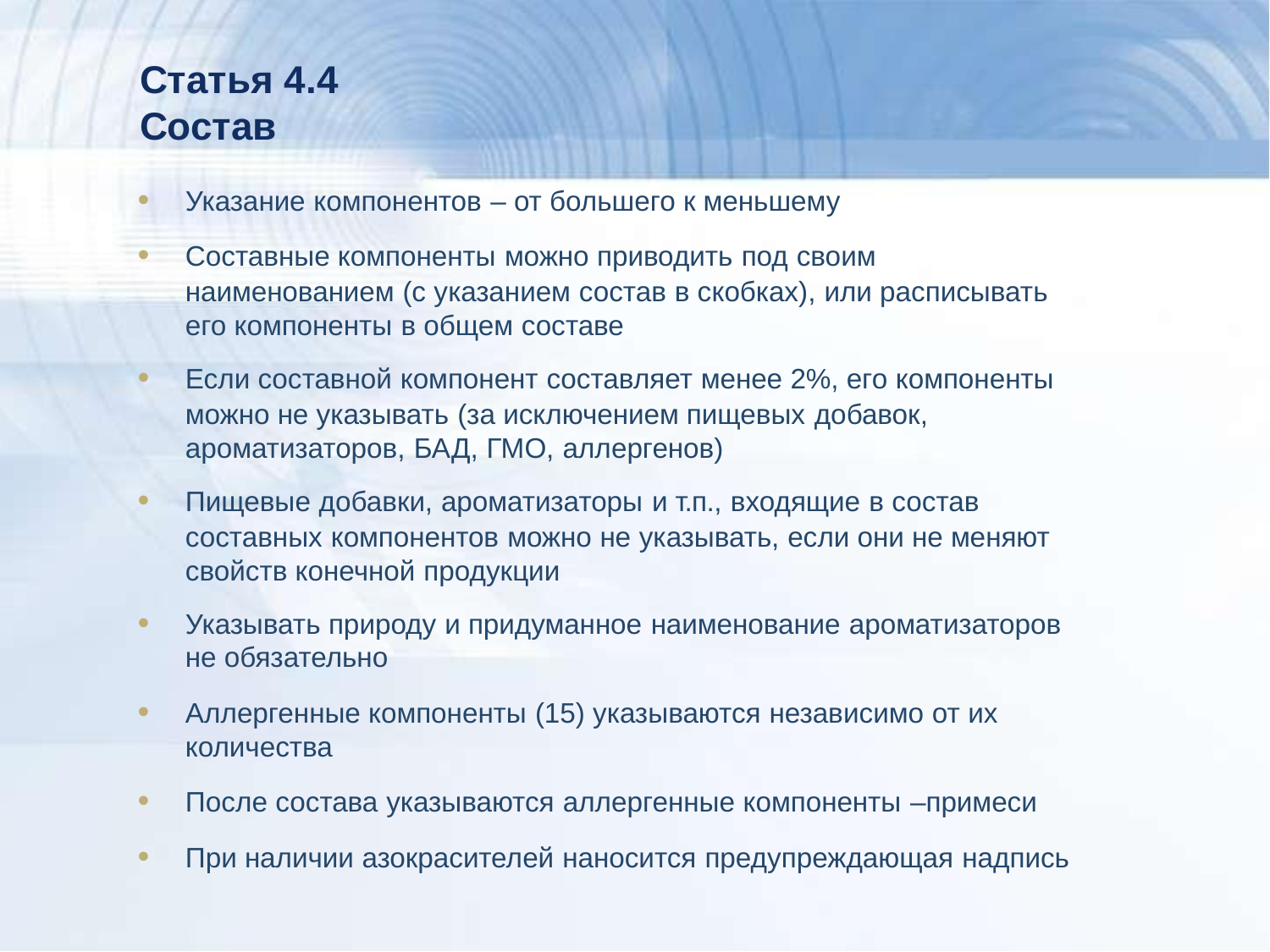

Статья 4.4
Состав
• Указание компонентов – от большего к меньшему
• Составные компоненты можно приводить под своим
наименованием (с указанием состав в скобках), или расписывать
его компоненты в общем составе
• Если составной компонент составляет менее 2%, его компоненты
можно не указывать (за исключением пищевых добавок,
ароматизаторов, БАД, ГМО, аллергенов)
• Пищевые добавки, ароматизаторы и т.п., входящие в состав
составных компонентов можно не указывать, если они не меняют
свойств конечной продукции
• Указывать природу и придуманное наименование ароматизаторов
не обязательно
• Аллергенные компоненты (15) указываются независимо от их
количества
• После состава указываются аллергенные компоненты –примеси
• При наличии азокрасителей наносится предупреждающая надпись